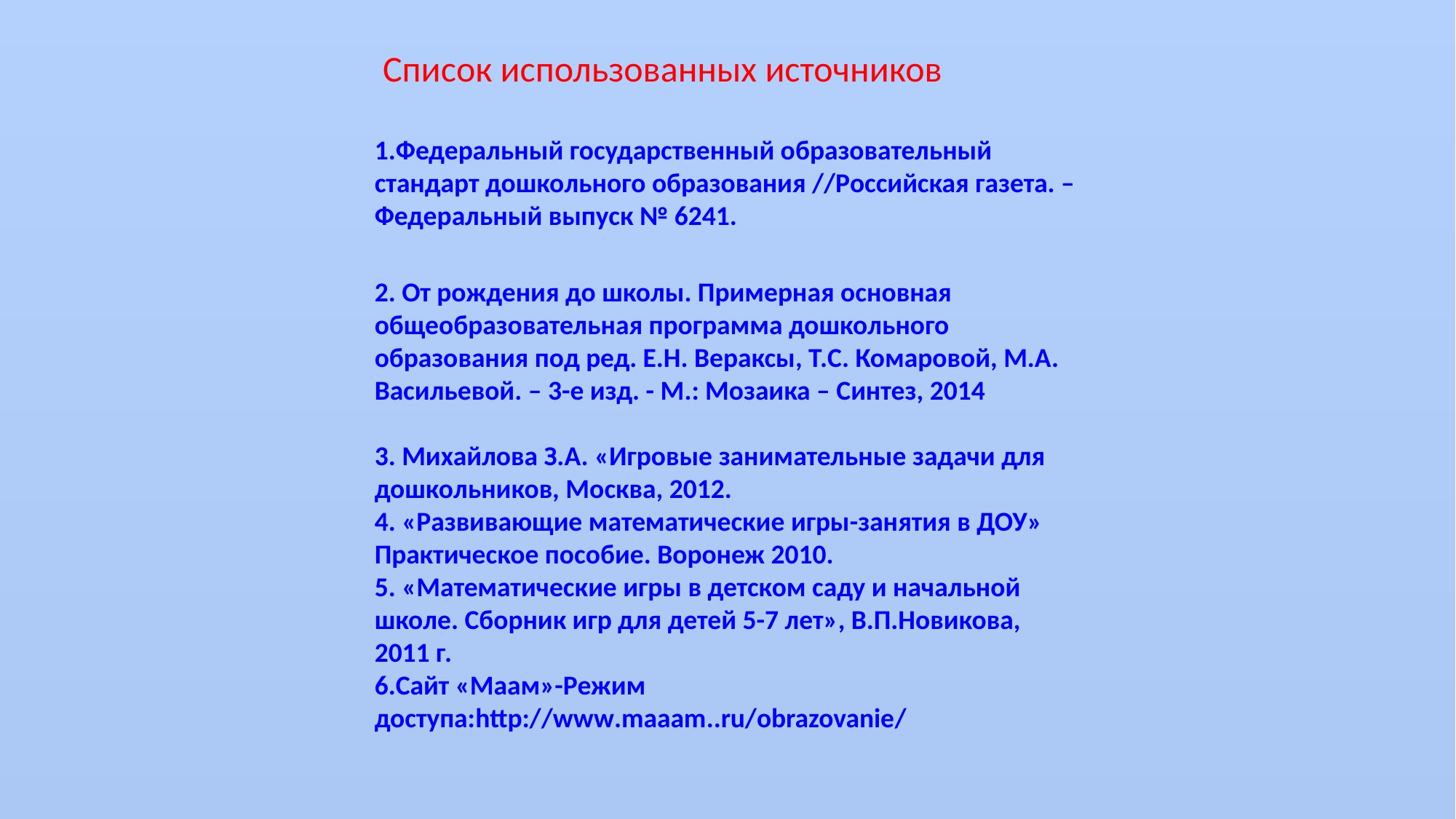

Список использованных источников
1.Федеральный государственный образовательный стандарт дошкольного образования //Российская газета. – Федеральный выпуск № 6241.
2. От рождения до школы. Примерная основная  общеобразовательная программа дошкольного образования под ред. Е.Н. Вераксы, Т.С. Комаровой, М.А. Васильевой. – 3-е изд. - М.: Мозаика – Синтез, 2014
3. Михайлова З.А. «Игровые занимательные задачи для дошкольников, Москва, 2012.
4. «Развивающие математические игры-занятия в ДОУ» Практическое пособие. Воронеж 2010.
5. «Математические игры в детском саду и начальной школе. Сборник игр для детей 5-7 лет», В.П.Новикова, 2011 г.
6.Сайт «Маам»-Режим доступа:http://www.maaam..ru/obrazovanie/